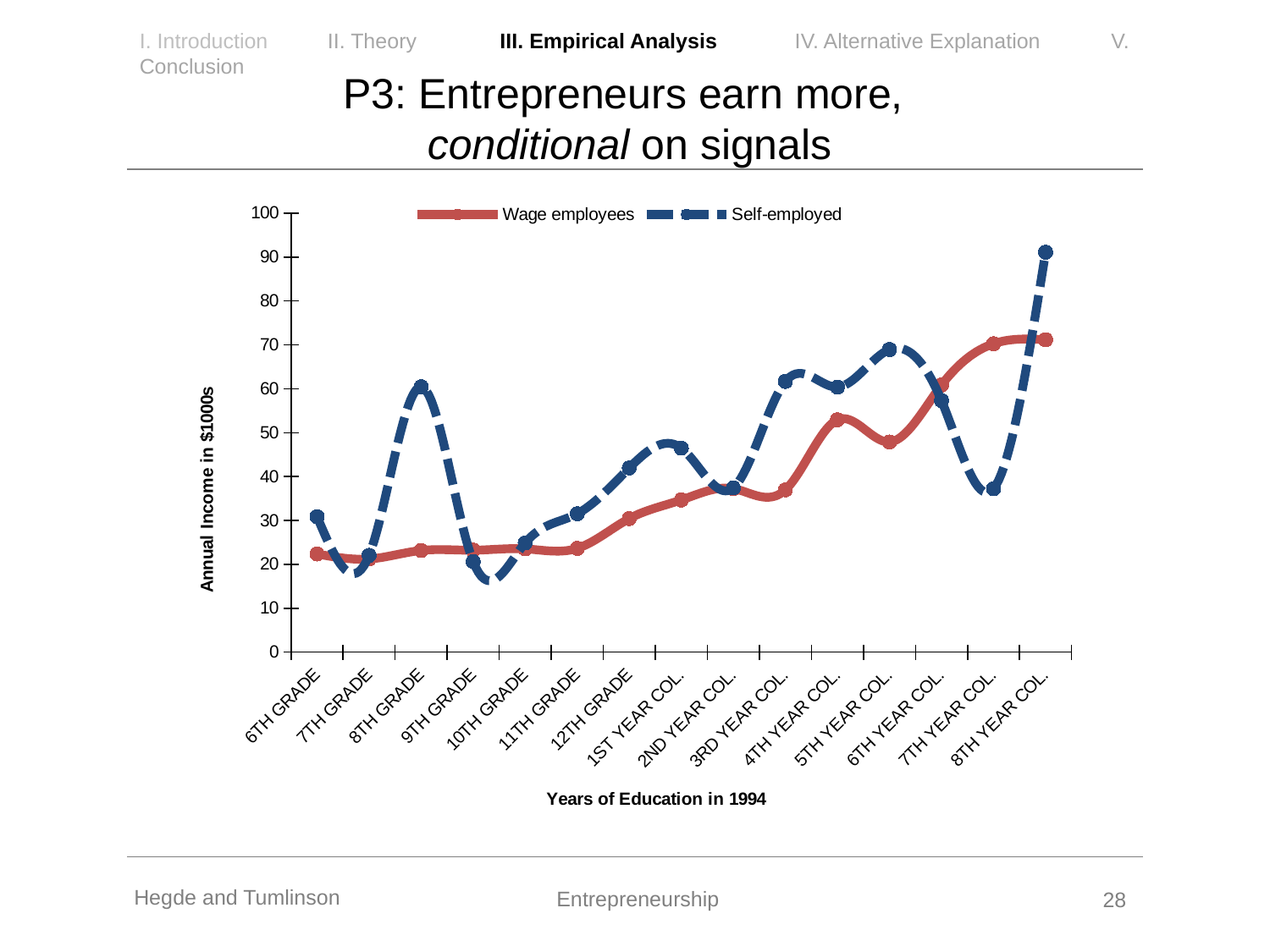

I. Introduction          II. Theory              III. Empirical Analysis             IV. Alternative Explanation            V. Conclusion
# P3: Entrepreneurs earn more, conditional on signals

### Chart

| Category | Wage employees | Self-employed |
|---|---|---|
| 6TH GRADE | 22.352169999999997 | 30.87 |
| 7TH GRADE | 21.2246 | 22.05 |
| 8TH GRADE | 23.15835 | 60.44799 |
| 9TH GRADE | 23.22164 | 20.62714 |
| 10TH GRADE | 23.51868 | 24.88489 |
| 11TH GRADE | 23.64425 | 31.528560000000002 |
| 12TH GRADE | 30.42193 | 41.965309999999995 |
| 1ST YEAR COL. | 34.667629999999996 | 46.47844 |
| 2ND YEAR COL. | 37.24463 | 37.43376 |
| 3RD YEAR COL. | 36.983940000000004 | 61.67006 |
| 4TH YEAR COL. | 52.929010000000005 | 60.39689 |
| 5TH YEAR COL. | 47.88138 | 68.9381 |
| 6TH YEAR COL. | 60.84761 | 57.31252 |
| 7TH YEAR COL. | 70.26775 | 37.24111 |
| 8TH YEAR COL. | 71.16525999999999 | 91.10388 |
28
Hegde and Tumlinson
Entrepreneurship